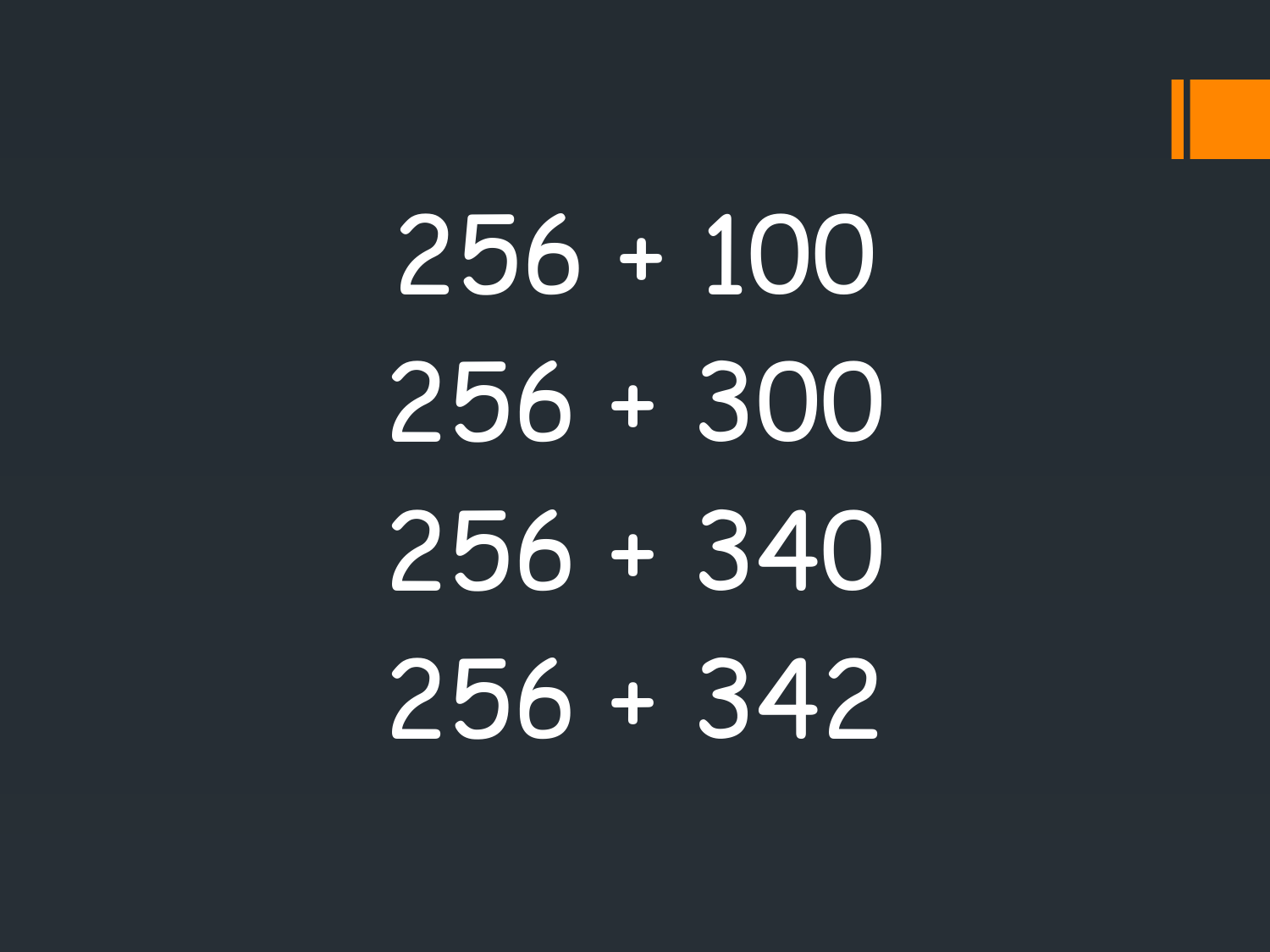

256 + 100
256 + 300
256 + 340
256 + 342